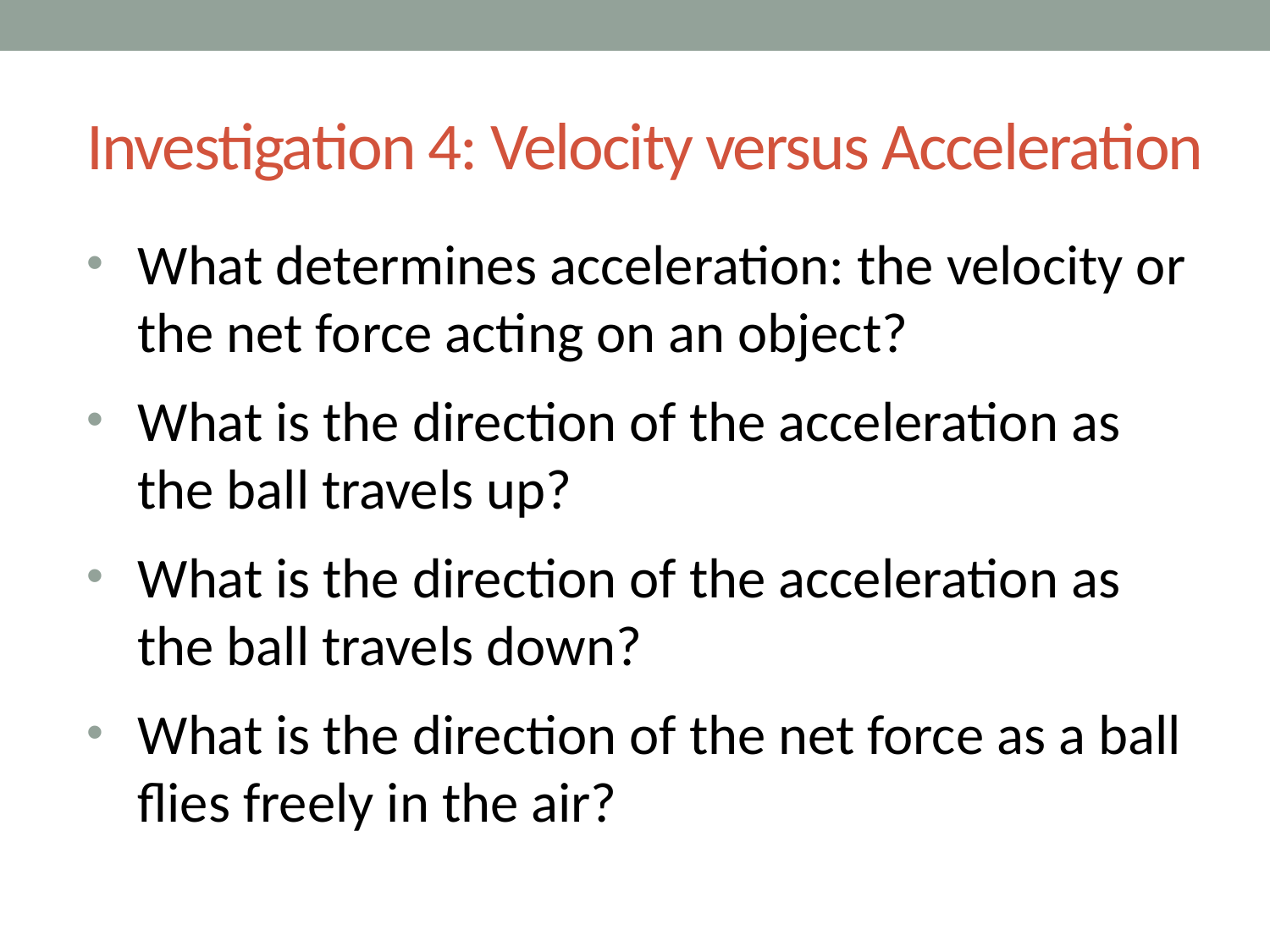

# Investigation 4: Velocity versus Acceleration
What determines acceleration: the velocity or the net force acting on an object?
What is the direction of the acceleration as the ball travels up?
What is the direction of the acceleration as the ball travels down?
What is the direction of the net force as a ball flies freely in the air?